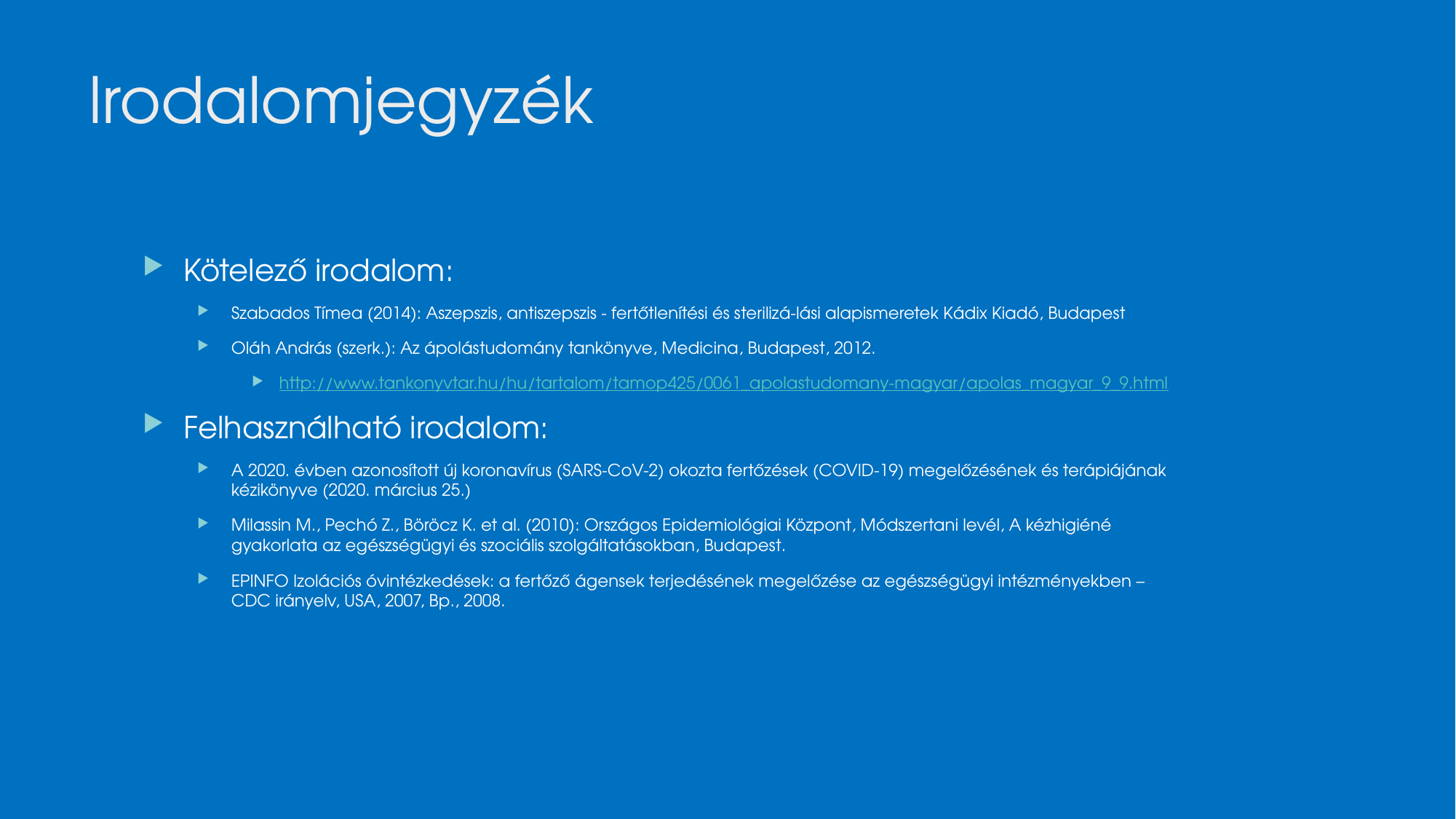

# Irodalomjegyzék
Kötelező irodalom:
Szabados Tímea (2014): Aszepszis, antiszepszis - fertőtlenítési és sterilizá-lási alapismeretek Kádix Kiadó, Budapest
Oláh András (szerk.): Az ápolástudomány tankönyve, Medicina, Budapest, 2012.
http://www.tankonyvtar.hu/hu/tartalom/tamop425/0061_apolastudomany-magyar/apolas_magyar_9_9.html
Felhasználható irodalom:
A 2020. évben azonosított új koronavírus (SARS-CoV-2) okozta fertőzések (COVID-19) megelőzésének és terápiájának kézikönyve (2020. március 25.)
Milassin M., Pechó Z., Böröcz K. et al. (2010): Országos Epidemiológiai Központ, Módszertani levél, A kézhigiéné gyakorlata az egészségügyi és szociális szolgáltatásokban, Budapest.
EPINFO Izolációs óvintézkedések: a fertőző ágensek terjedésének megelőzése az egészségügyi intézményekben – CDC irányelv, USA, 2007, Bp., 2008.